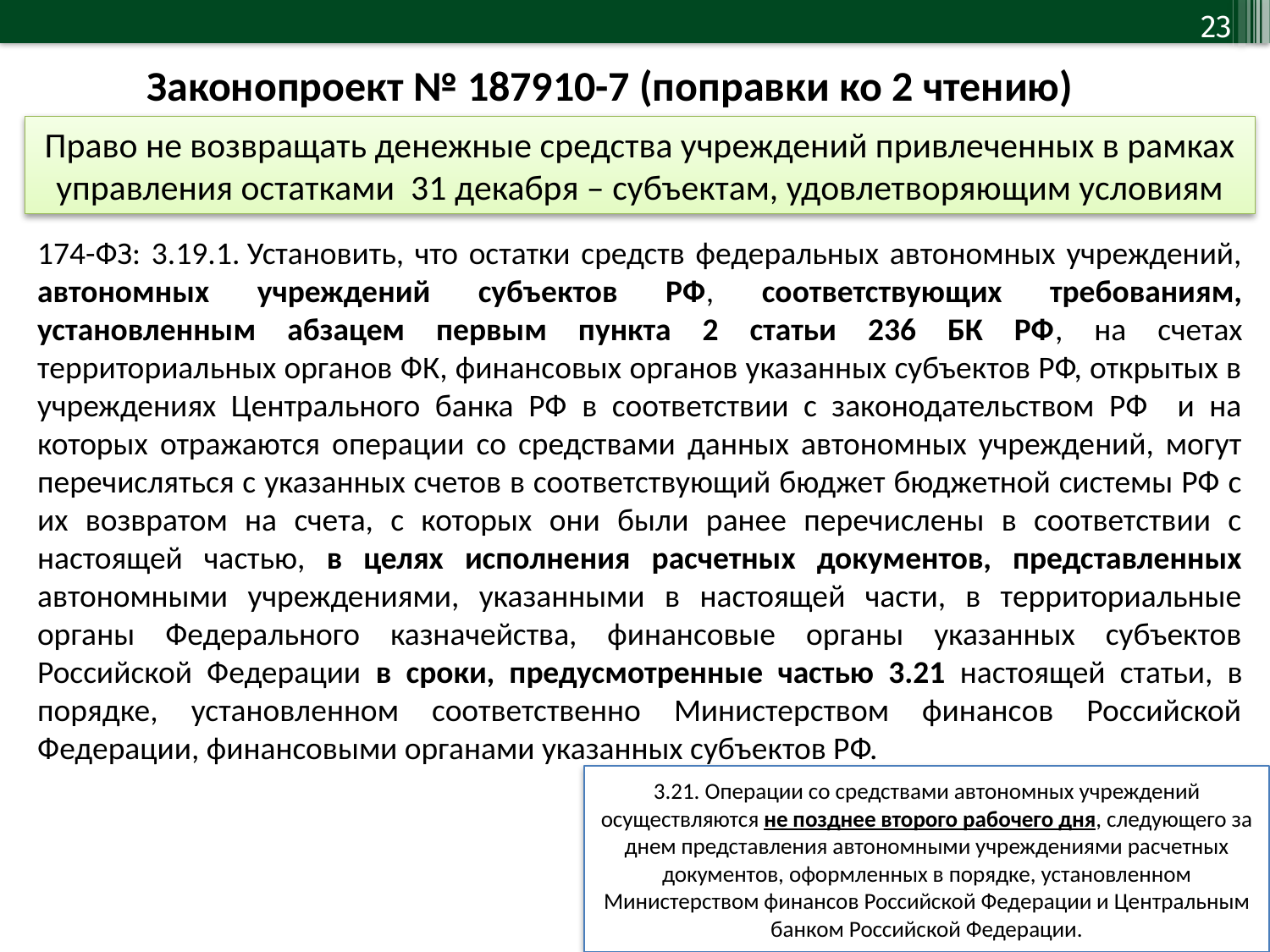

Законопроект № 187910-7 (поправки ко 2 чтению)
Право не возвращать денежные средства учреждений привлеченных в рамках управления остатками  31 декабря – субъектам, удовлетворяющим условиям
174-ФЗ: 3.19.1. Установить, что остатки средств федеральных автономных учреждений, автономных учреждений субъектов РФ, соответствующих требованиям, установленным абзацем первым пункта 2 статьи 236 БК РФ, на счетах территориальных органов ФК, финансовых органов указанных субъектов РФ, открытых в учреждениях Центрального банка РФ в соответствии с законодательством РФ  и на которых отражаются операции со средствами данных автономных учреждений, могут перечисляться с указанных счетов в соответствующий бюджет бюджетной системы РФ с их возвратом на счета, с которых они были ранее перечислены в соответствии с настоящей частью, в целях исполнения расчетных документов, представленных автономными учреждениями, указанными в настоящей части, в территориальные органы Федерального казначейства, финансовые органы указанных субъектов Российской Федерации в сроки, предусмотренные частью 3.21 настоящей статьи, в порядке, установленном соответственно Министерством финансов Российской Федерации, финансовыми органами указанных субъектов РФ.
3.21. Операции со средствами автономных учреждений осуществляются не позднее второго рабочего дня, следующего за днем представления автономными учреждениями расчетных документов, оформленных в порядке, установленном Министерством финансов Российской Федерации и Центральным банком Российской Федерации.